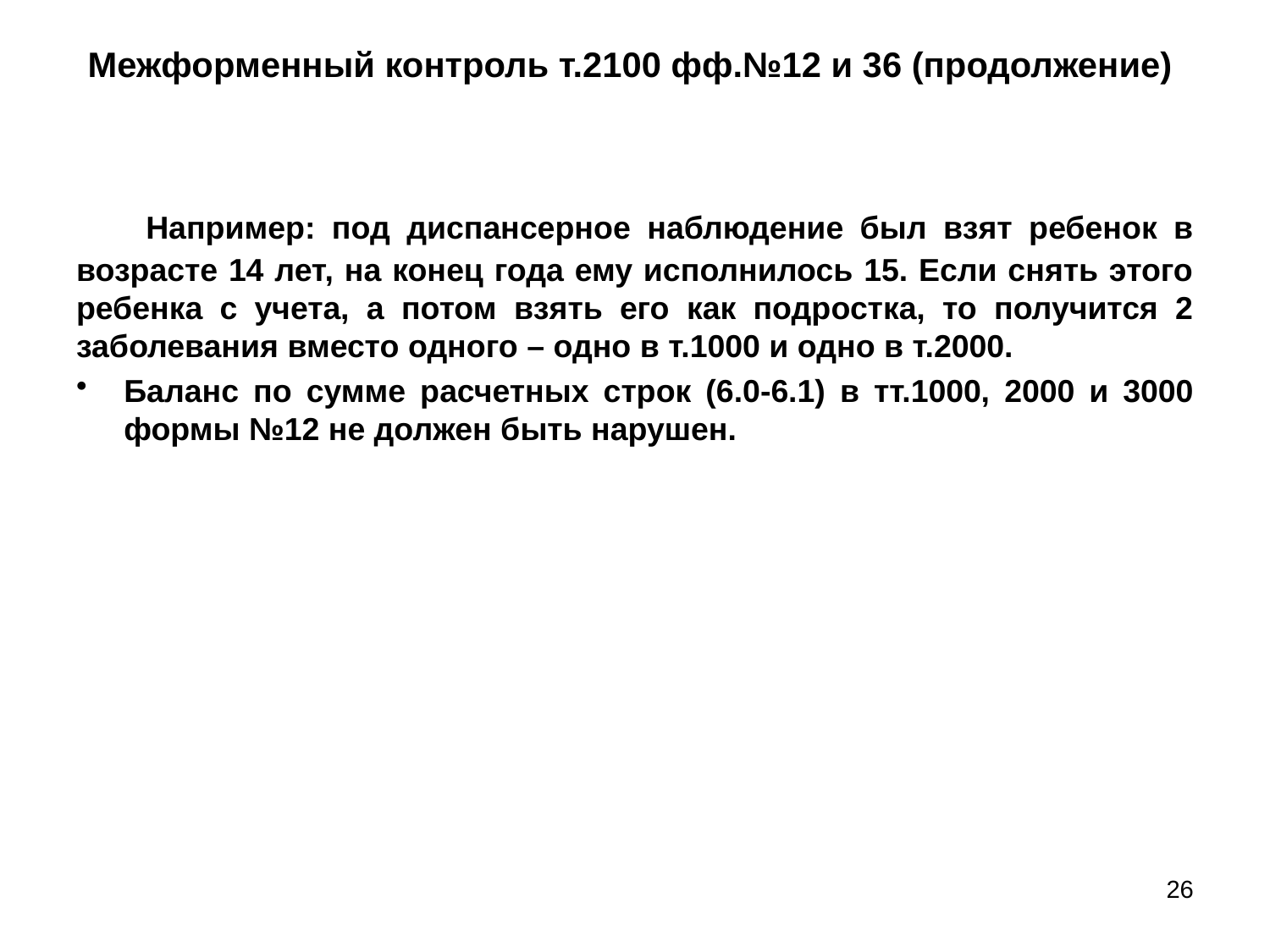

# Межформенный контроль т.2100 фф.№12 и 36 (продолжение)
   Например: под диспансерное наблюдение был взят ребенок в возрасте 14 лет, на конец года ему исполнилось 15. Если снять этого ребенка с учета, а потом взять его как подростка, то получится 2 заболевания вместо одного – одно в т.1000 и одно в т.2000.
Баланс по сумме расчетных строк (6.0-6.1) в тт.1000, 2000 и 3000 формы №12 не должен быть нарушен.
26